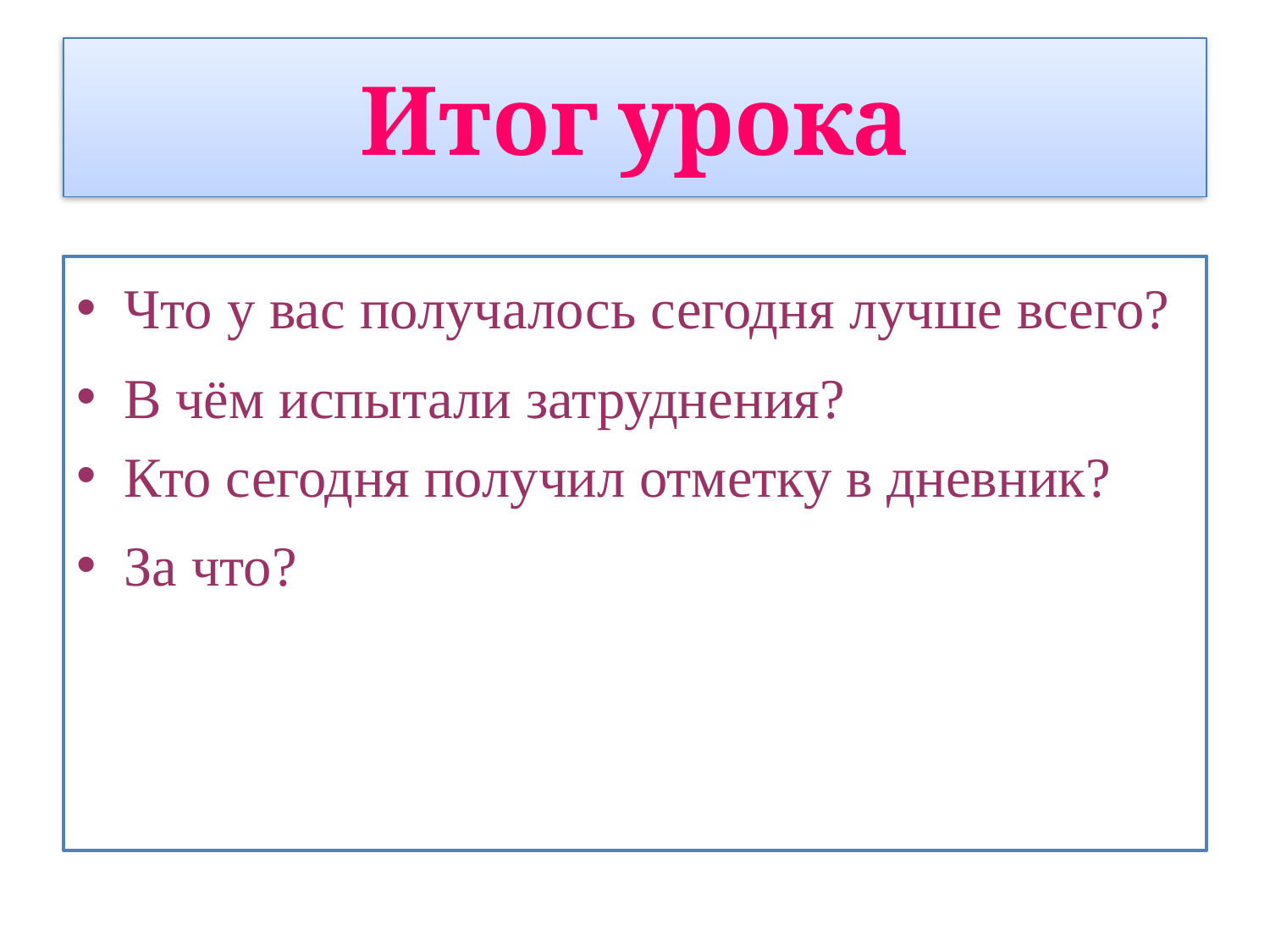

# Итог урока
Что у вас получалось сегодня лучше всего?
В чём испытали затруднения?
Кто сегодня получил отметку в дневник?
За что?